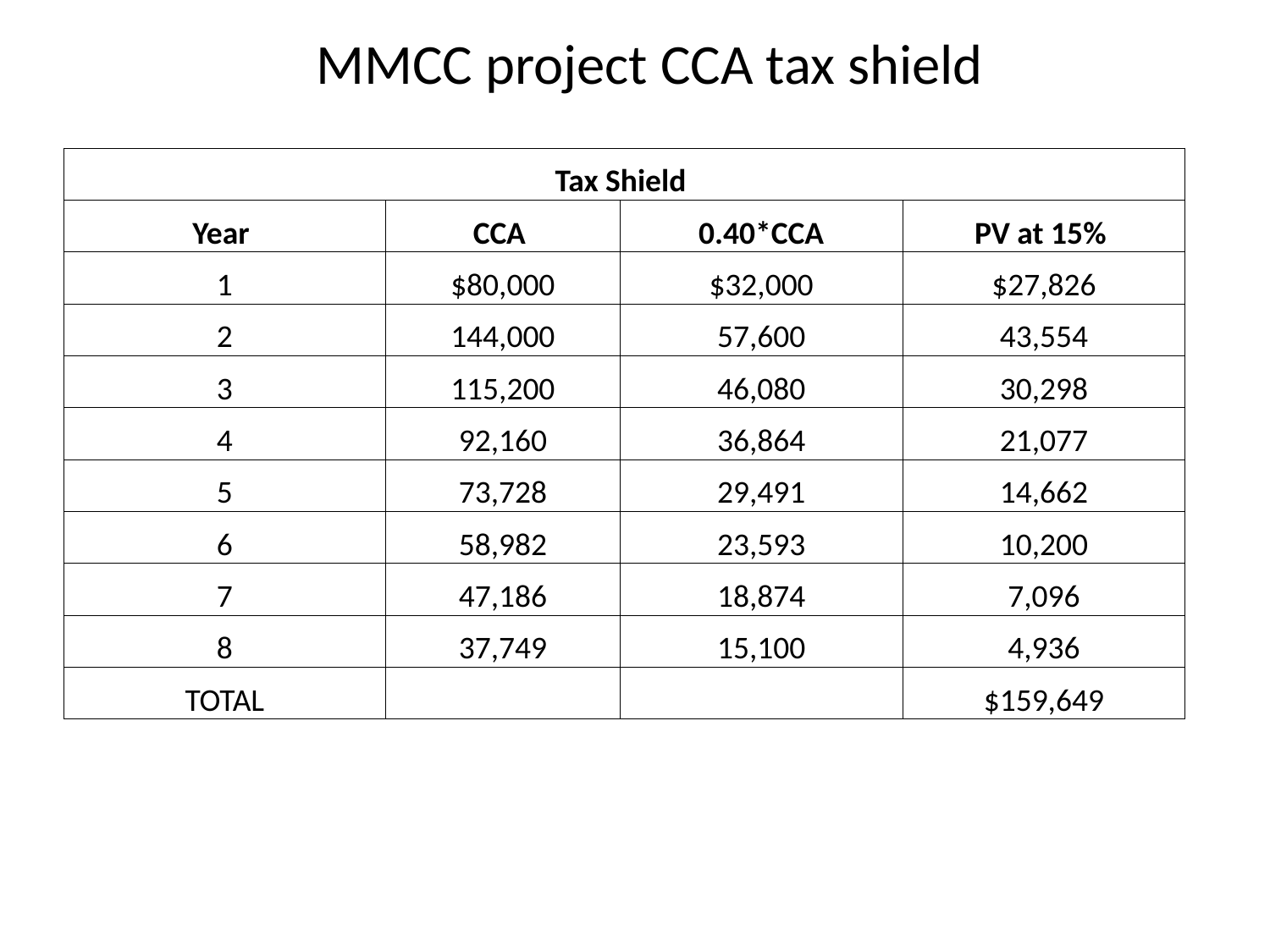

# MMCC project CCA tax shield
| Tax Shield |  |  |  |
| --- | --- | --- | --- |
| Year | CCA | 0.40\*CCA | PV at 15% |
| 1 | $80,000 | $32,000 | $27,826 |
| 2 | 144,000 | 57,600 | 43,554 |
| 3 | 115,200 | 46,080 | 30,298 |
| 4 | 92,160 | 36,864 | 21,077 |
| 5 | 73,728 | 29,491 | 14,662 |
| 6 | 58,982 | 23,593 | 10,200 |
| 7 | 47,186 | 18,874 | 7,096 |
| 8 | 37,749 | 15,100 | 4,936 |
| TOTAL |  |  | $159,649 |